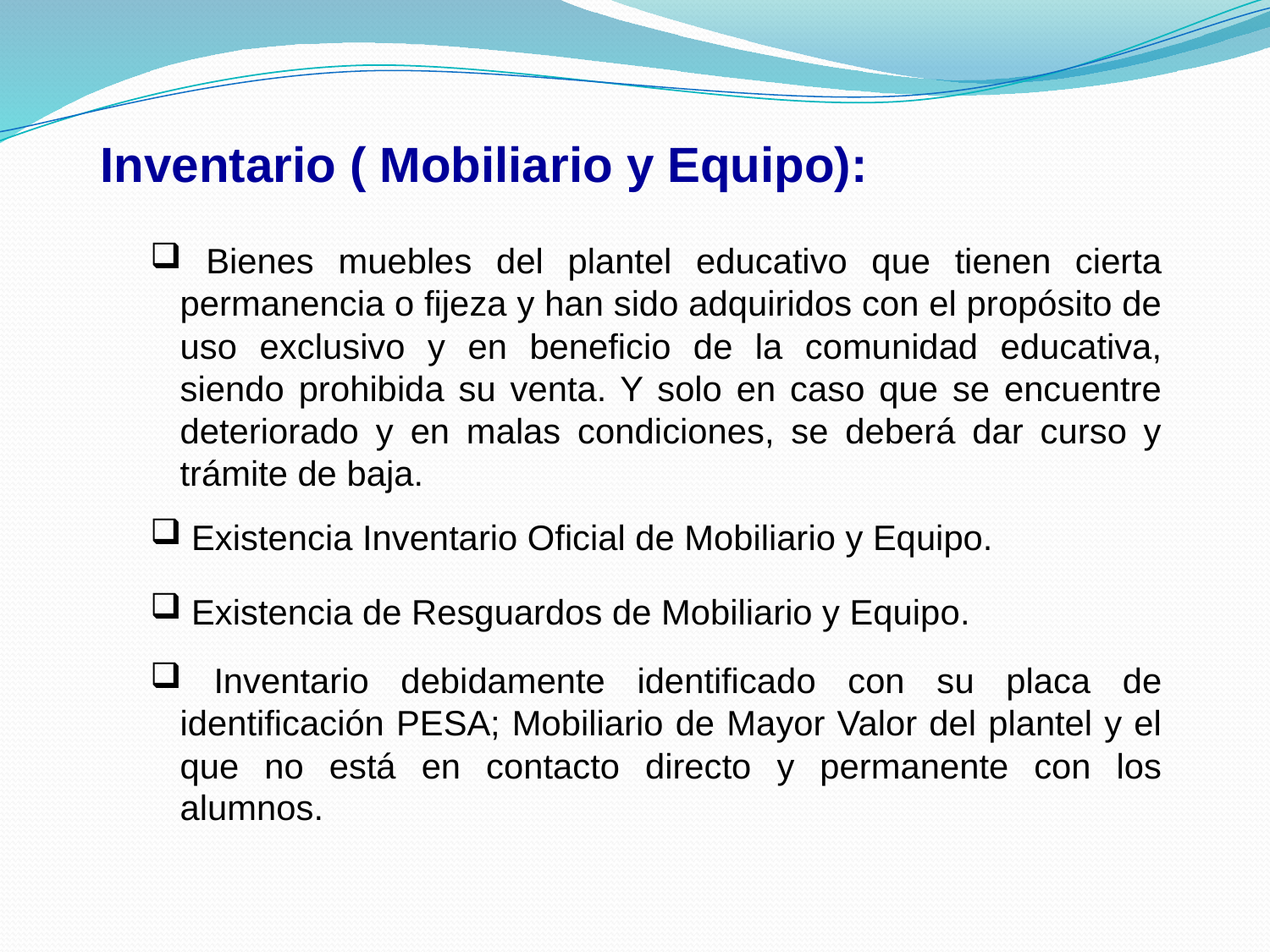

Inventario ( Mobiliario y Equipo):
 Bienes muebles del plantel educativo que tienen cierta permanencia o fijeza y han sido adquiridos con el propósito de uso exclusivo y en beneficio de la comunidad educativa, siendo prohibida su venta. Y solo en caso que se encuentre deteriorado y en malas condiciones, se deberá dar curso y trámite de baja.
 Existencia Inventario Oficial de Mobiliario y Equipo.
 Existencia de Resguardos de Mobiliario y Equipo.
 Inventario debidamente identificado con su placa de identificación PESA; Mobiliario de Mayor Valor del plantel y el que no está en contacto directo y permanente con los alumnos.